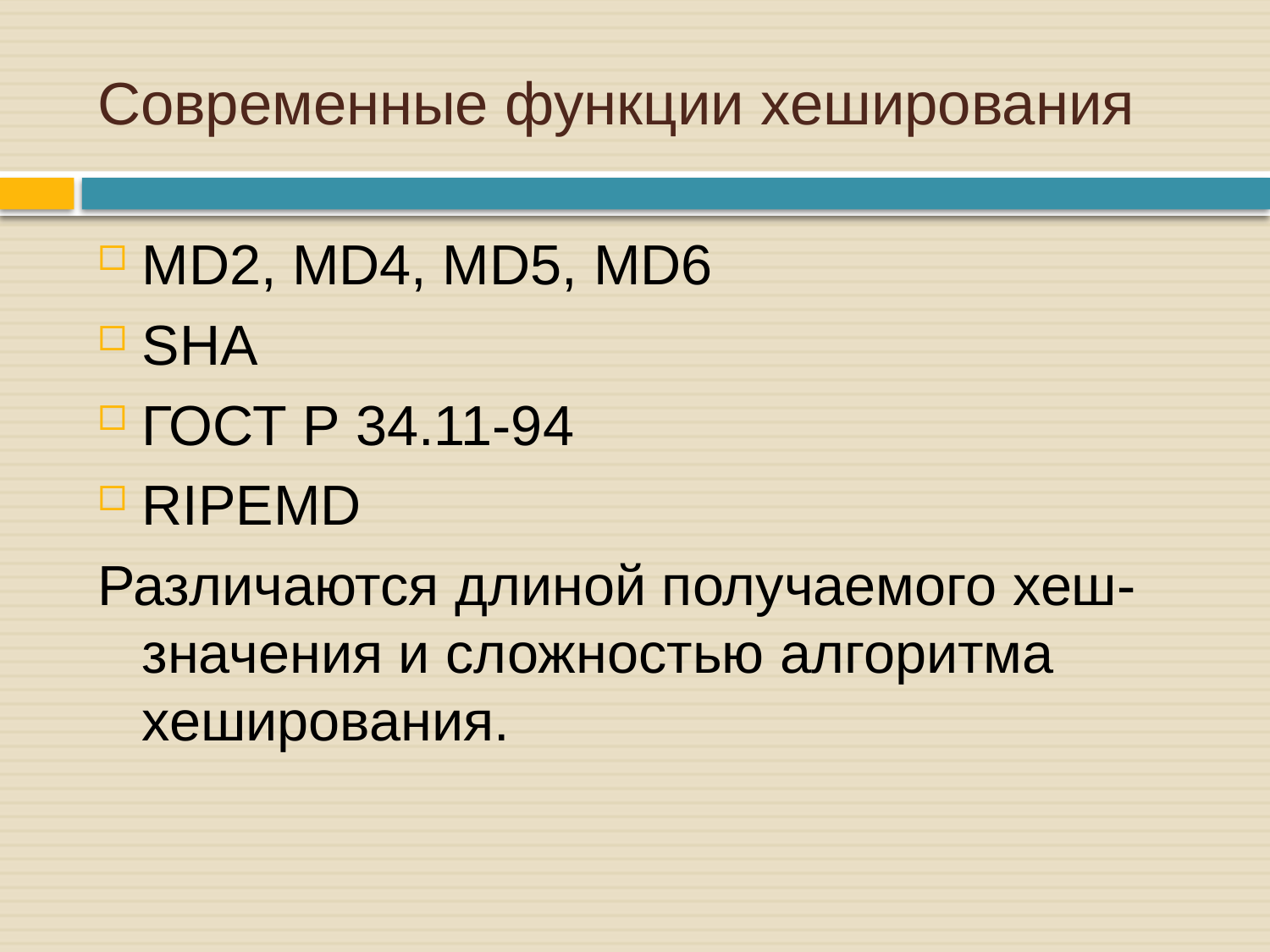

# Современные функции хеширования
MD2, MD4, MD5, MD6
SHA
ГОСТ Р 34.11-94
RIPEMD
Различаются длиной получаемого хеш-значения и сложностью алгоритма хеширования.